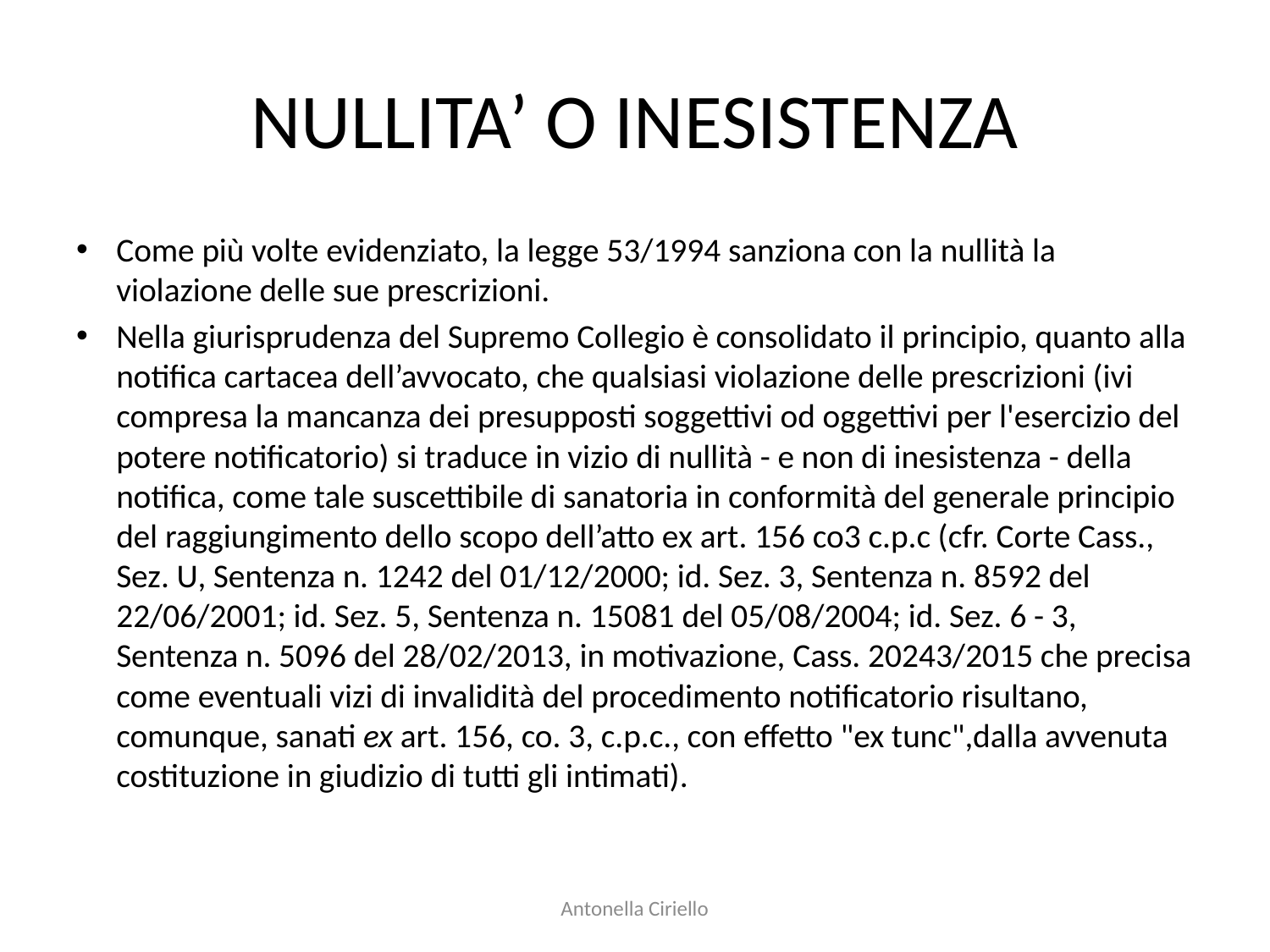

# NULLITA’ O INESISTENZA
Come più volte evidenziato, la legge 53/1994 sanziona con la nullità la violazione delle sue prescrizioni.
Nella giurisprudenza del Supremo Collegio è consolidato il principio, quanto alla notifica cartacea dell’avvocato, che qualsiasi violazione delle prescrizioni (ivi compresa la mancanza dei presupposti soggettivi od oggettivi per l'esercizio del potere notificatorio) si traduce in vizio di nullità - e non di inesistenza - della notifica, come tale suscettibile di sanatoria in conformità del generale principio del raggiungimento dello scopo dell’atto ex art. 156 co3 c.p.c (cfr. Corte Cass., Sez. U, Sentenza n. 1242 del 01/12/2000; id. Sez. 3, Sentenza n. 8592 del 22/06/2001; id. Sez. 5, Sentenza n. 15081 del 05/08/2004; id. Sez. 6 - 3, Sentenza n. 5096 del 28/02/2013, in motivazione, Cass. 20243/2015 che precisa come eventuali vizi di invalidità del procedimento notificatorio risultano, comunque, sanati ex art. 156, co. 3, c.p.c., con effetto "ex tunc",dalla avvenuta costituzione in giudizio di tutti gli intimati).

Antonella Ciriello